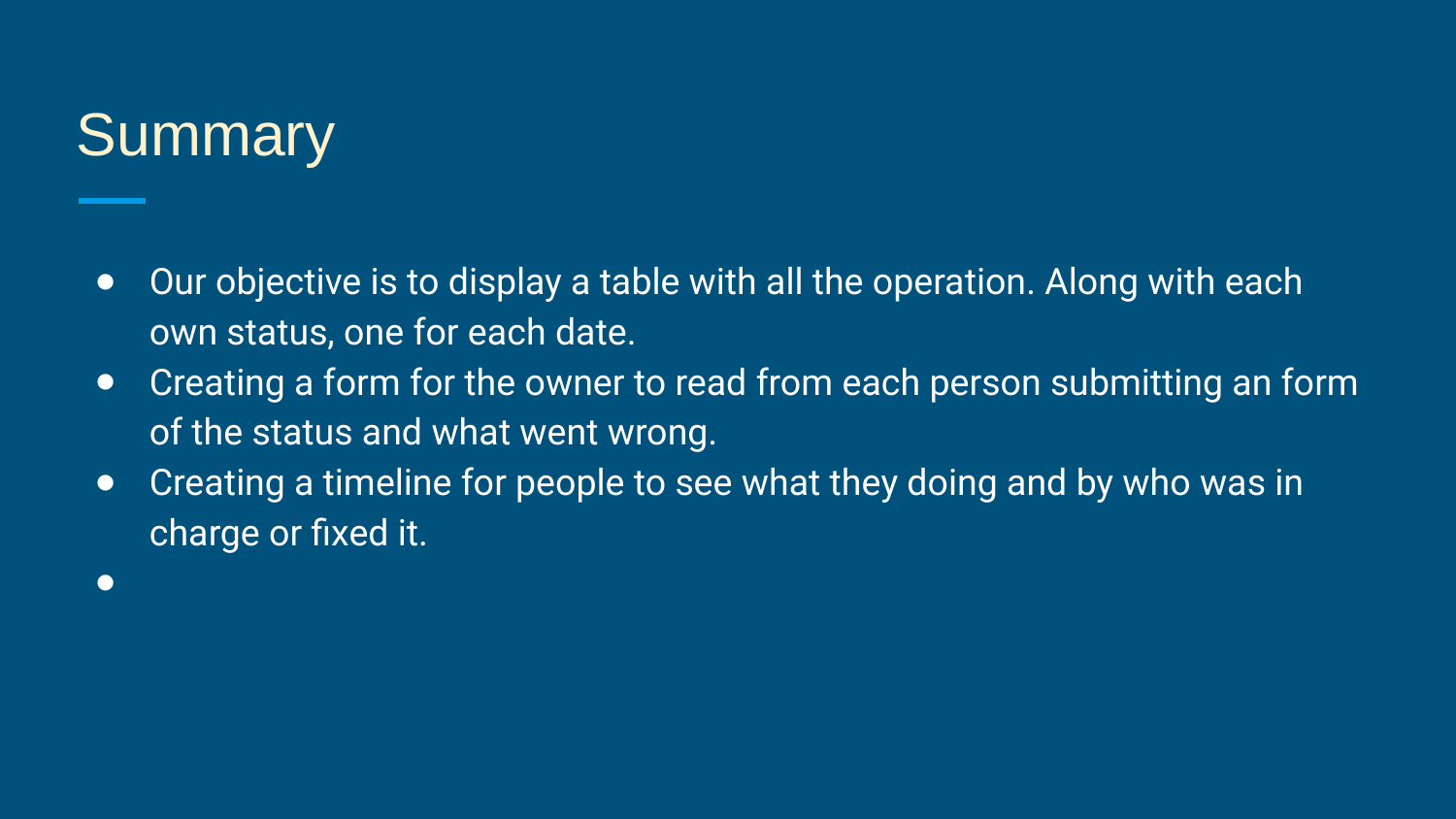

# Summary
Our objective is to display a table with all the operation. Along with each own status, one for each date.
Creating a form for the owner to read from each person submitting an form of the status and what went wrong.
Creating a timeline for people to see what they doing and by who was in charge or fixed it.